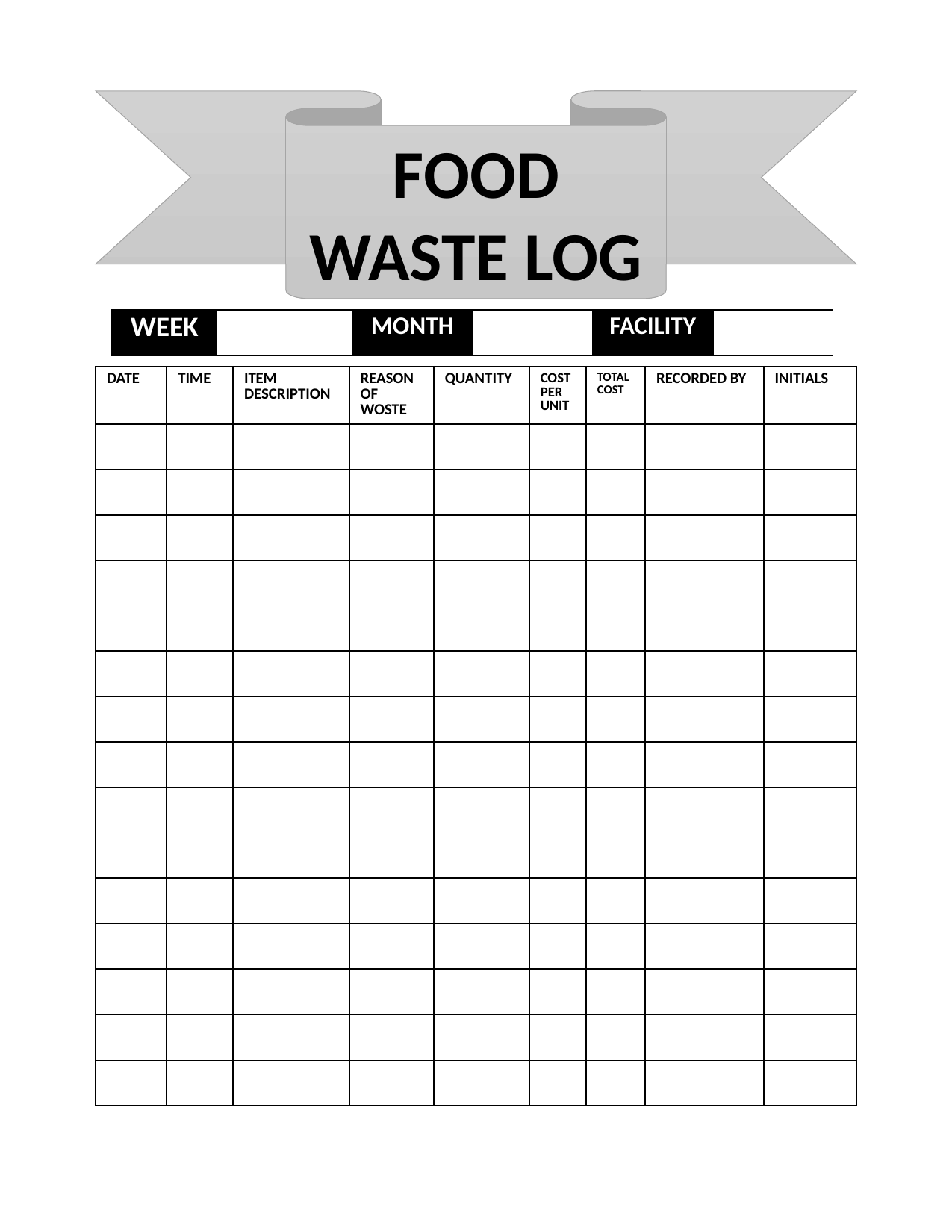

FOOD WASTE LOG
| WEEK |  | MONTH |  | FACILITY |  |
| --- | --- | --- | --- | --- | --- |
| DATE | TIME | ITEM DESCRIPTION | REASON OF WOSTE | QUANTITY | COST PER UNIT | TOTAL COST | RECORDED BY | INITIALS |
| --- | --- | --- | --- | --- | --- | --- | --- | --- |
|  |  |  |  |  |  |  |  |  |
|  |  |  |  |  |  |  |  |  |
|  |  |  |  |  |  |  |  |  |
|  |  |  |  |  |  |  |  |  |
|  |  |  |  |  |  |  |  |  |
|  |  |  |  |  |  |  |  |  |
|  |  |  |  |  |  |  |  |  |
|  |  |  |  |  |  |  |  |  |
|  |  |  |  |  |  |  |  |  |
|  |  |  |  |  |  |  |  |  |
|  |  |  |  |  |  |  |  |  |
|  |  |  |  |  |  |  |  |  |
|  |  |  |  |  |  |  |  |  |
|  |  |  |  |  |  |  |  |  |
|  |  |  |  |  |  |  |  |  |